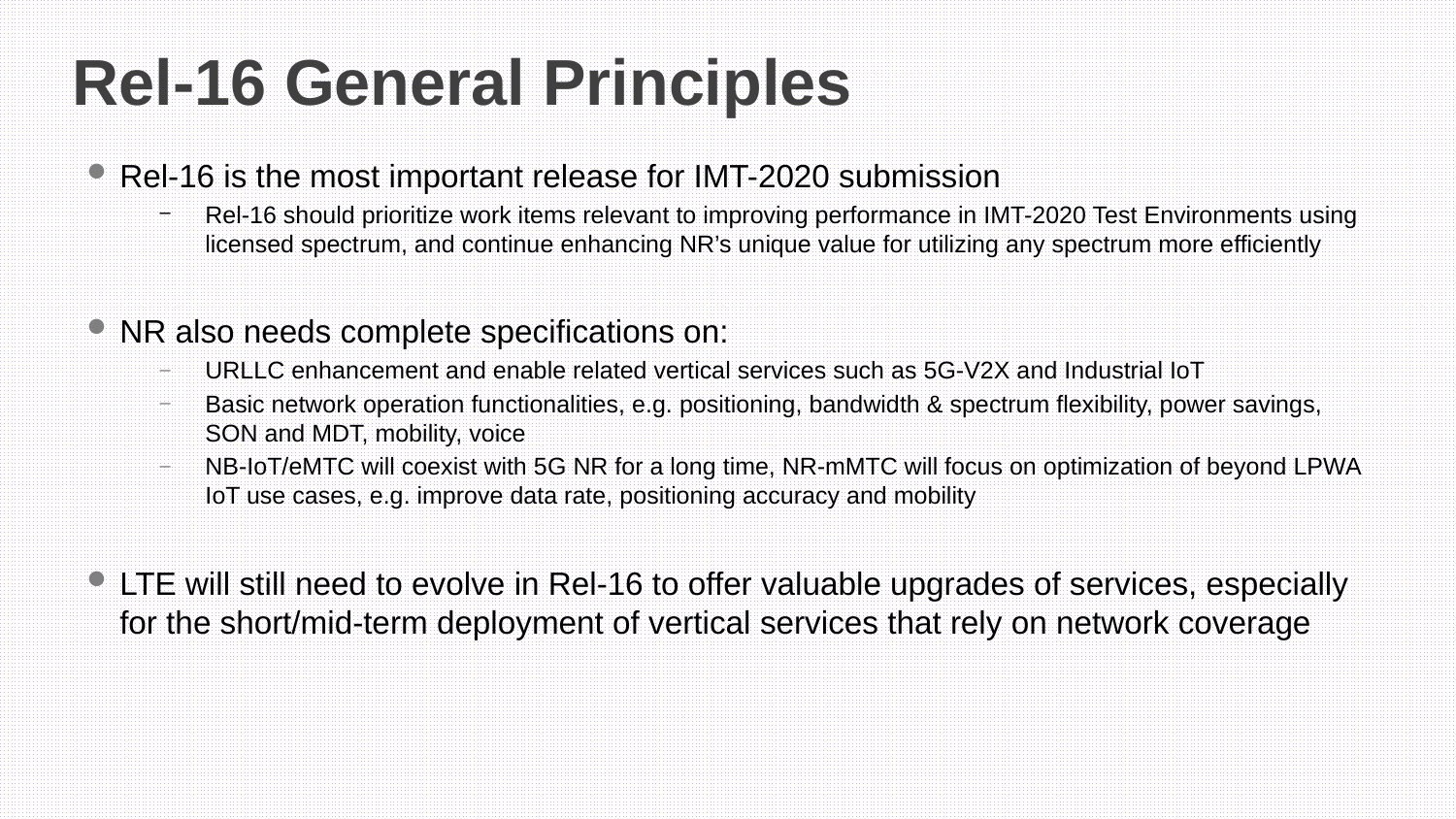

# Rel-16 General Principles
Rel-16 is the most important release for IMT-2020 submission
Rel-16 should prioritize work items relevant to improving performance in IMT-2020 Test Environments using licensed spectrum, and continue enhancing NR’s unique value for utilizing any spectrum more efficiently

NR also needs complete specifications on:
URLLC enhancement and enable related vertical services such as 5G-V2X and Industrial IoT
Basic network operation functionalities, e.g. positioning, bandwidth & spectrum flexibility, power savings, SON and MDT, mobility, voice
NB-IoT/eMTC will coexist with 5G NR for a long time, NR-mMTC will focus on optimization of beyond LPWA IoT use cases, e.g. improve data rate, positioning accuracy and mobility

LTE will still need to evolve in Rel-16 to offer valuable upgrades of services, especially for the short/mid-term deployment of vertical services that rely on network coverage